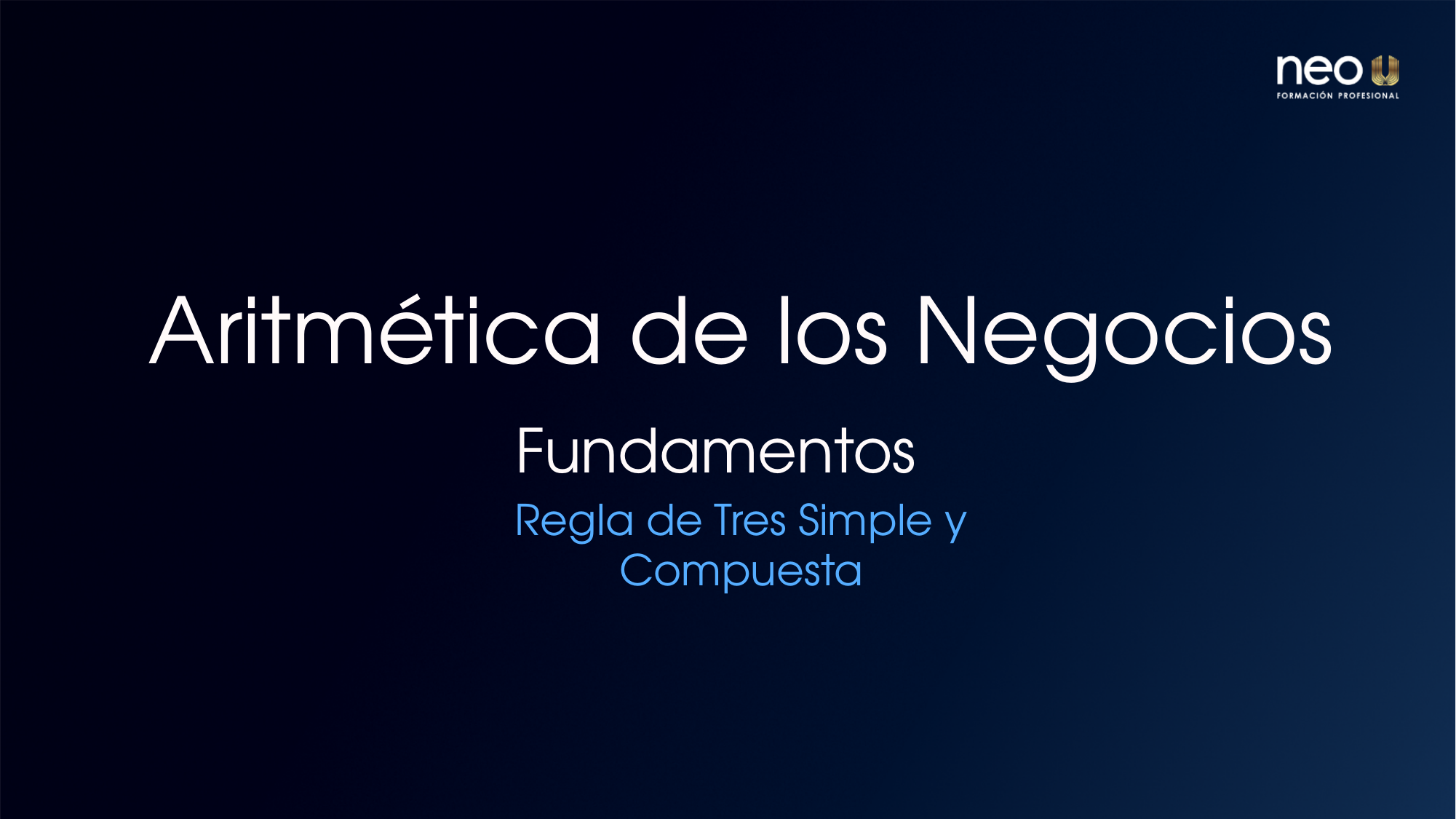

# Aritmética de los Negocios Fundamentos
Regla de Tres Simple y Compuesta